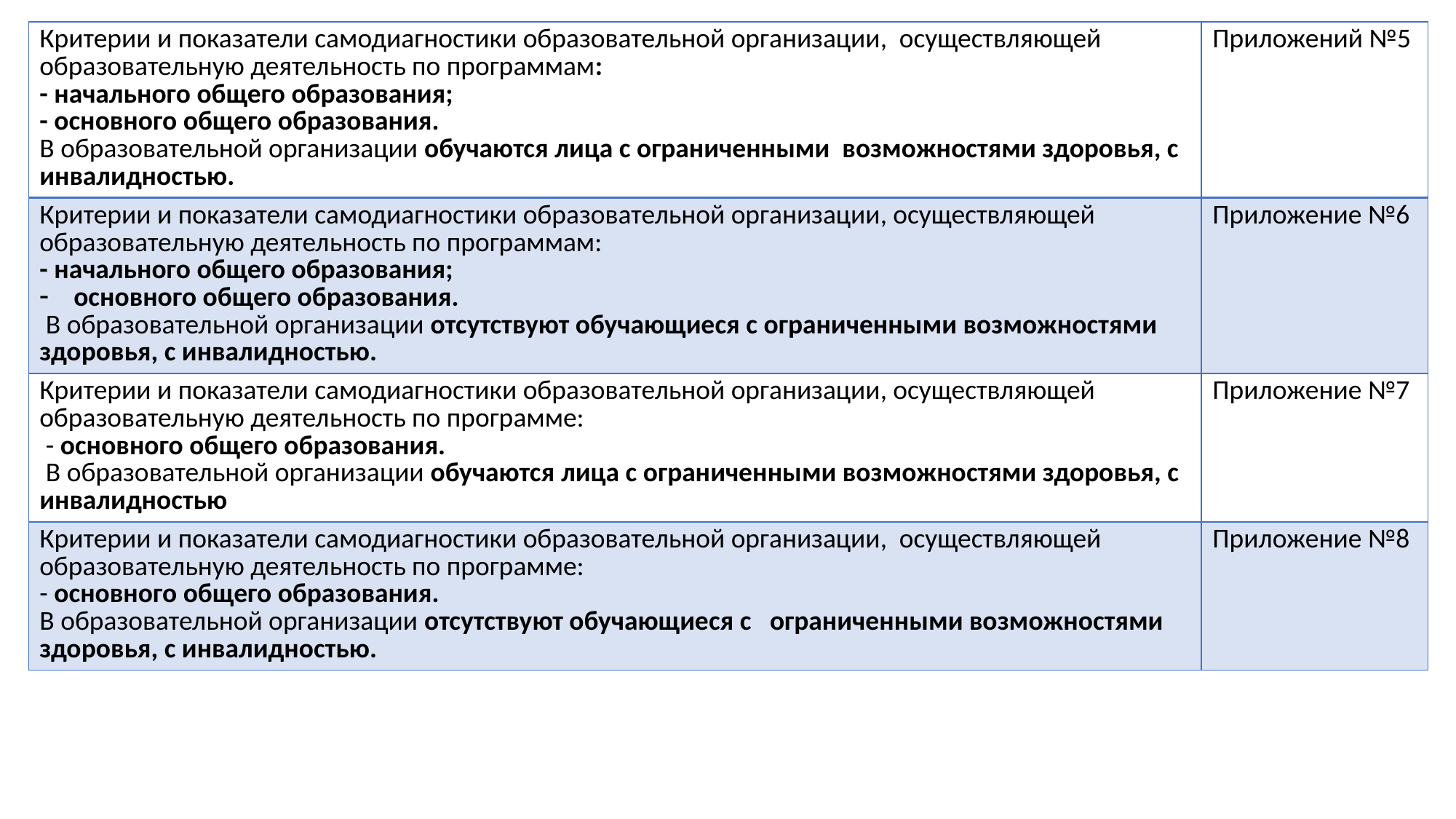

| Критерии и показатели самодиагностики образовательной организации, осуществляющей образовательную деятельность по программам: - начального общего образования; - основного общего образования. В образовательной организации обучаются лица с ограниченными возможностями здоровья, с инвалидностью. | Приложений №5 |
| --- | --- |
| Критерии и показатели самодиагностики образовательной организации, осуществляющей образовательную деятельность по программам: - начального общего образования; основного общего образования. В образовательной организации отсутствуют обучающиеся с ограниченными возможностями здоровья, с инвалидностью. | Приложение №6 |
| Критерии и показатели самодиагностики образовательной организации, осуществляющей образовательную деятельность по программе: - основного общего образования. В образовательной организации обучаются лица с ограниченными возможностями здоровья, с инвалидностью | Приложение №7 |
| Критерии и показатели самодиагностики образовательной организации, осуществляющей образовательную деятельность по программе: - основного общего образования. В образовательной организации отсутствуют обучающиеся с ограниченными возможностями здоровья, с инвалидностью. | Приложение №8 |